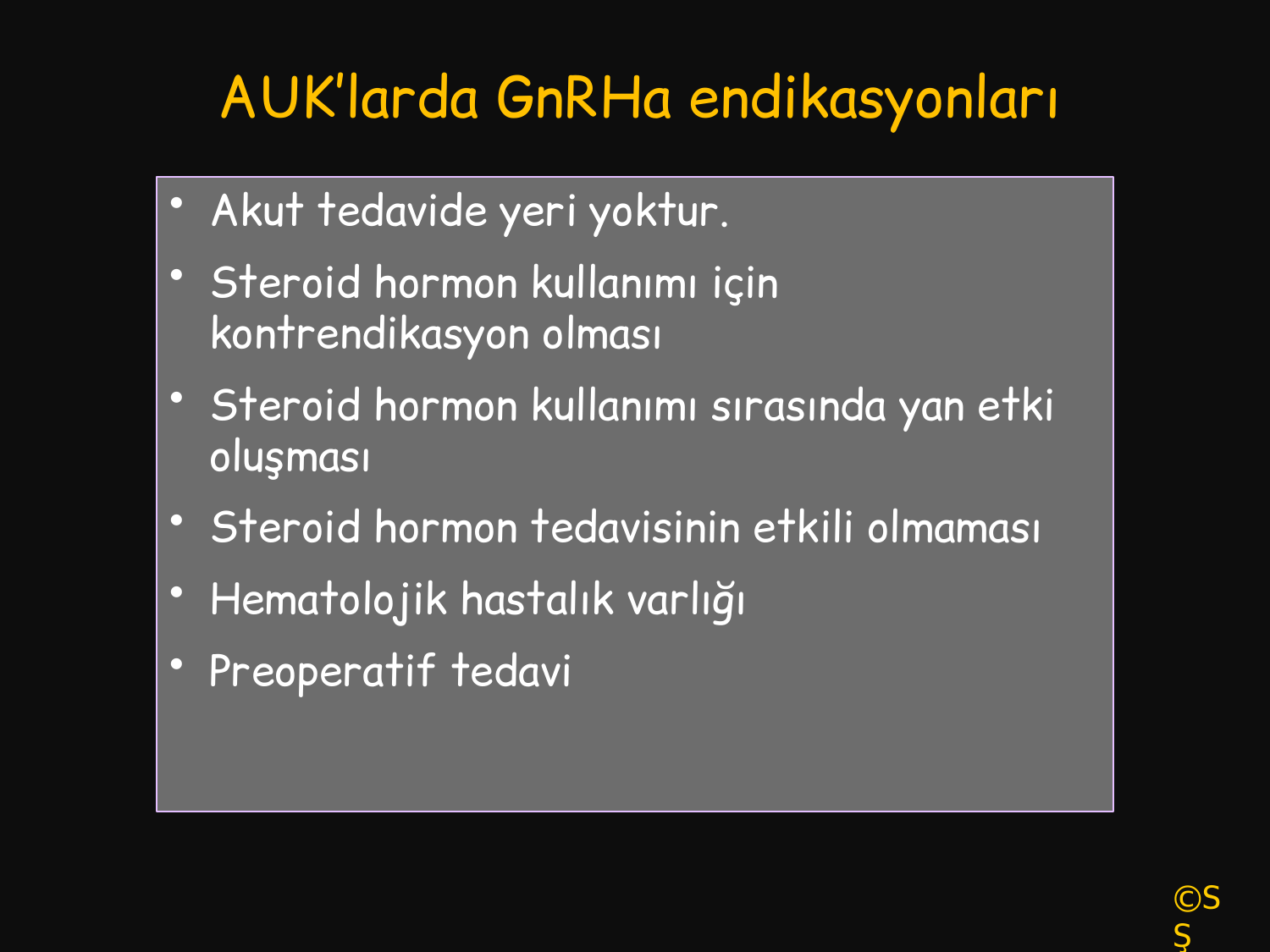

# AUK’larda GnRHa endikasyonları
Akut tedavide yeri yoktur.
Steroid hormon kullanımı için kontrendikasyon olması
Steroid hormon kullanımı sırasında yan etki oluşması
Steroid hormon tedavisinin etkili olmaması
Hematolojik hastalık varlığı
Preoperatif tedavi